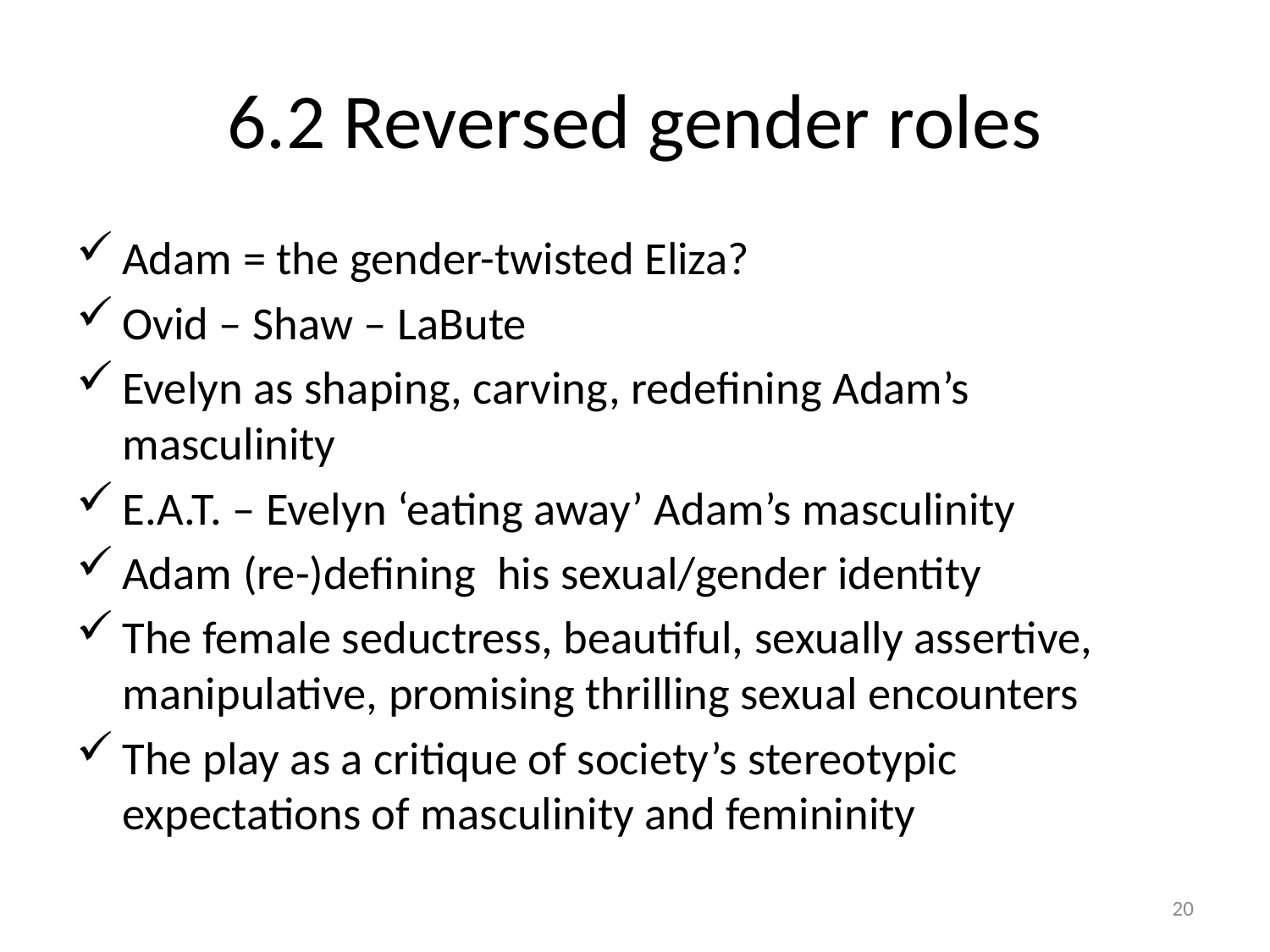

# 6.2 Reversed gender roles
Adam = the gender-twisted Eliza?
Ovid – Shaw – LaBute
Evelyn as shaping, carving, redefining Adam’s masculinity
E.A.T. – Evelyn ‘eating away’ Adam’s masculinity
Adam (re-)defining  his sexual/gender identity
The female seductress, beautiful, sexually assertive, manipulative, promising thrilling sexual encounters
The play as a critique of society’s stereotypic expectations of masculinity and femininity

20